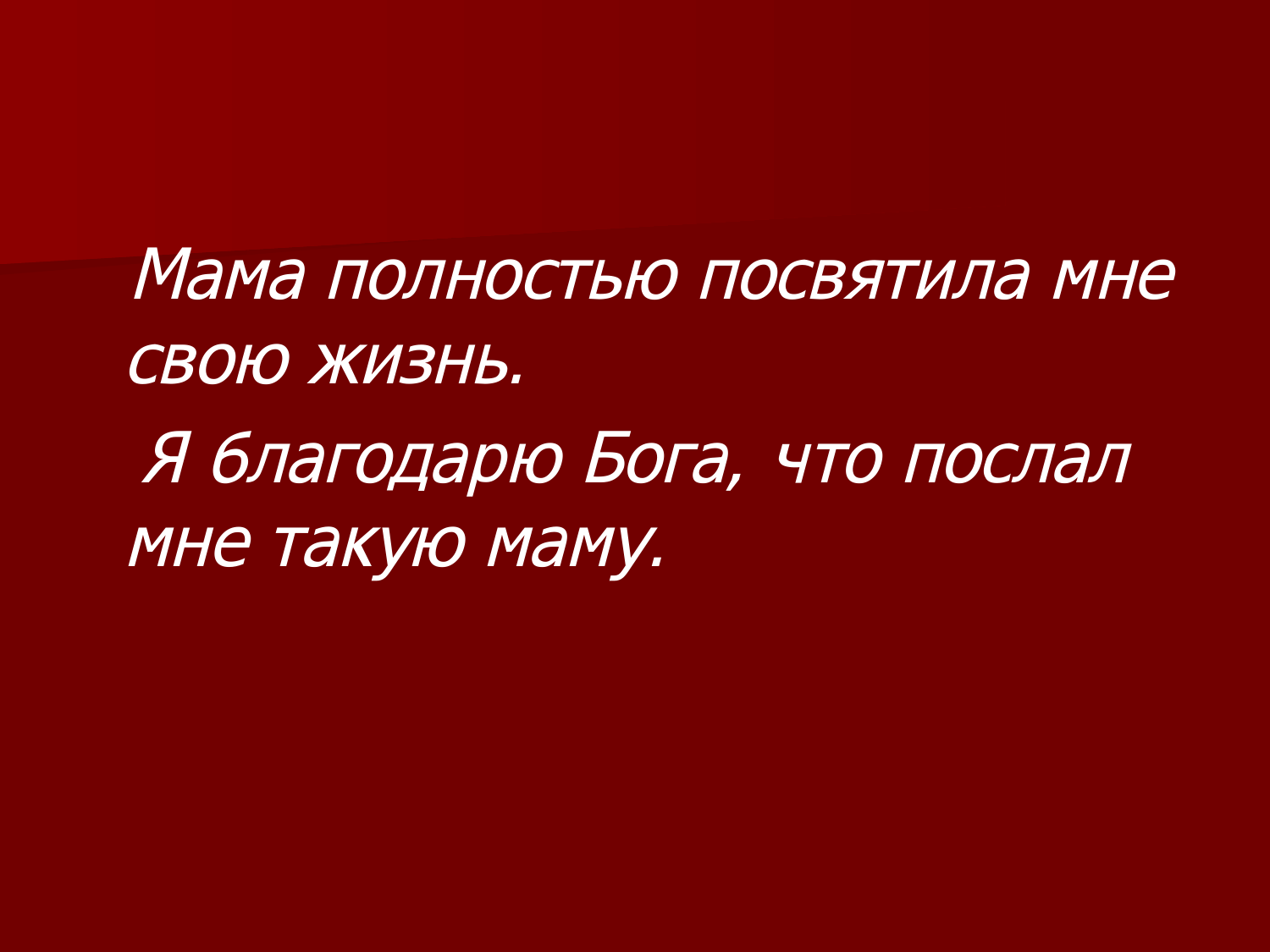

#
   Мама полностью посвятила мне свою жизнь.
   Я благодарю Бога, что послал мне такую маму.